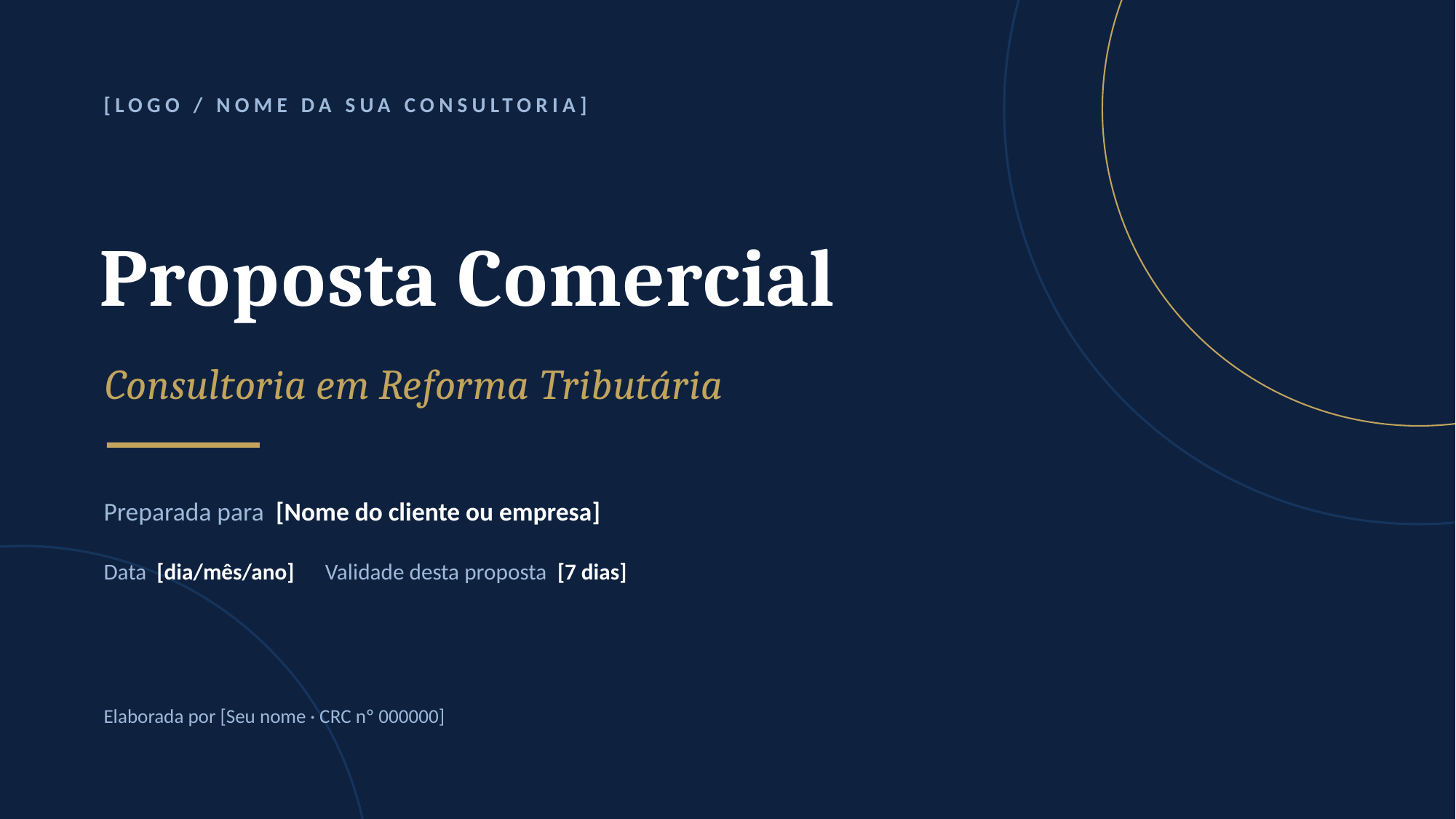

[LOGO / NOME DA SUA CONSULTORIA]
Proposta Comercial
Consultoria em Reforma Tributária

Preparada para  [Nome do cliente ou empresa]

Data  [dia/mês/ano]      Validade desta proposta  [7 dias]
Elaborada por [Seu nome · CRC nº 000000]